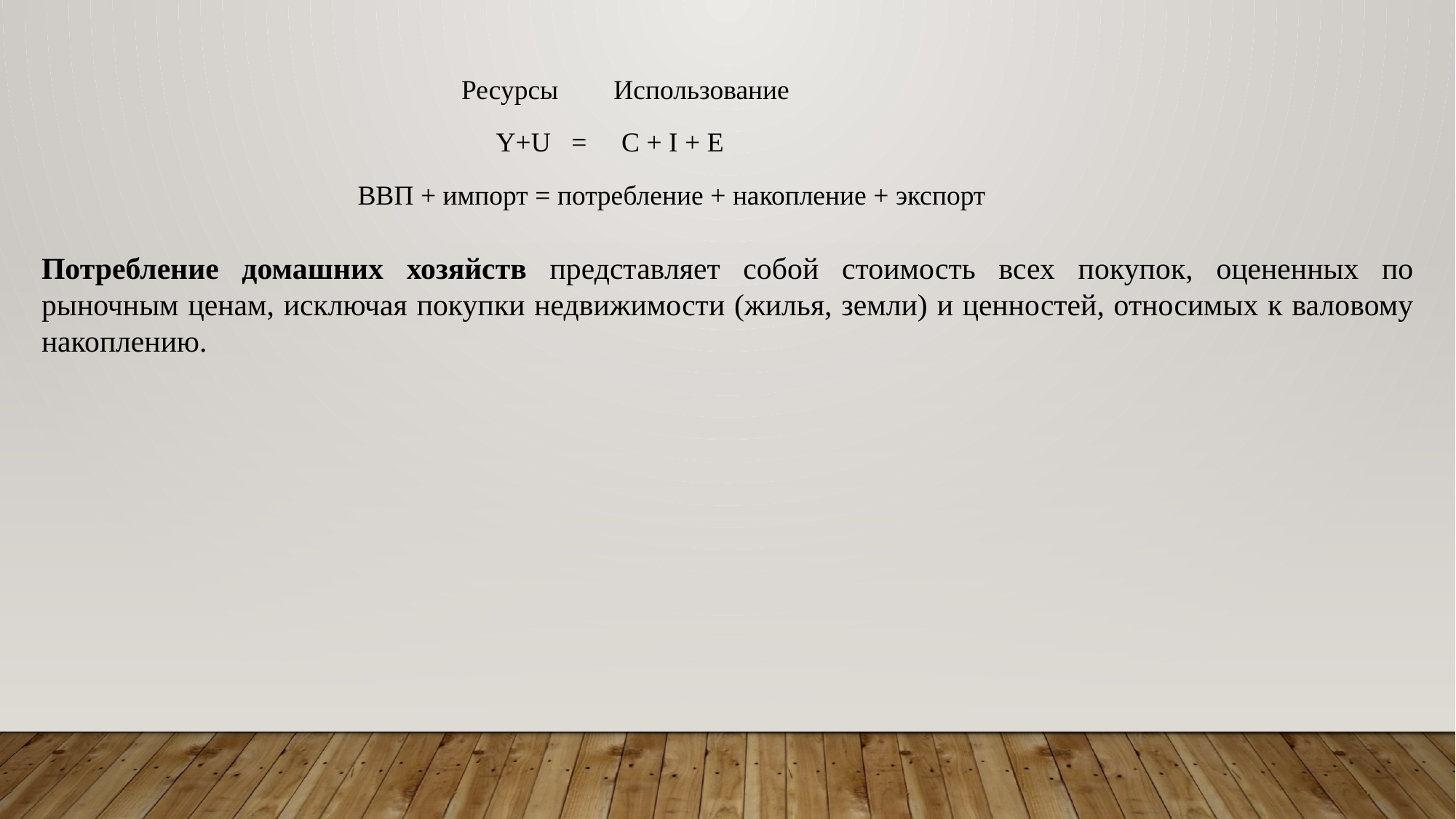

Ресурсы        Использование
                      Y+U   =     C + I + E
  ВВП + импорт = потребление + накопление + экспорт

Потребление домашних хозяйств представляет собой стоимость всех покупок, оцененных по рыночным ценам, исключая покупки недвижимости (жилья, земли) и ценностей, относимых к валовому накоплению.